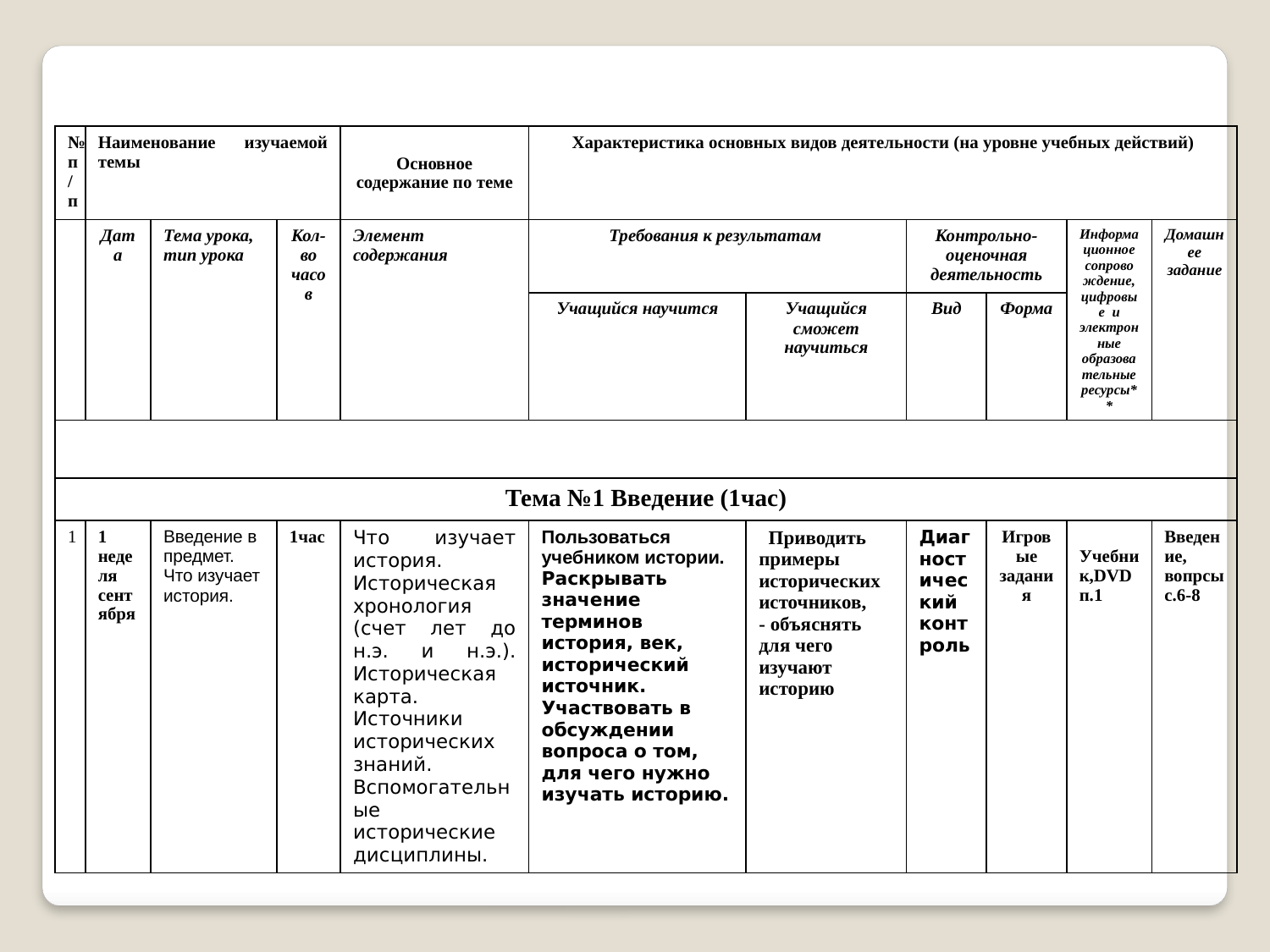

| № п/п | Наименование изучаемой темы |  |  | Основное содержание по теме | Характеристика основных видов деятельности (на уровне учебных действий) |  |  |  |  |  |
| --- | --- | --- | --- | --- | --- | --- | --- | --- | --- | --- |
|  | Дата | Тема урока, тип урока | Кол-во часов | Элемент содержания | Требования к результатам |  | Контрольно-оценочная деятельность |  | Информационное сопровождение, цифровые и электронные образовательные ресурсы\*\* | Домашнее задание |
|  |  |  |  |  | Учащийся научится | Учащийся сможет научиться | Вид | Форма |  |  |
|  |  |  |  |  |  |  |  |  |  |  |
| Тема №1 Введение (1час) |  |  |  |  |  |  |  |  |  |  |
| 1 | 1 неделя сентября | Введение в предмет. Что изучает история. | 1час | Что изучает история. Историческая хронология (счет лет до н.э. и н.э.). Историческая карта. Источники исторических знаний. Вспомогательные исторические дисциплины. | Пользоваться учебником истории. Раскрывать значение терминов история, век, исторический источник. Участвовать в обсуждении вопроса о том, для чего нужно изучать историю. | Приводить примеры исторических источников, - объяснять для чего изучают историю | Диагностический контроль | Игровые задания | Учебник,DVDп.1 | Введение, вопрсы с.6-8 |